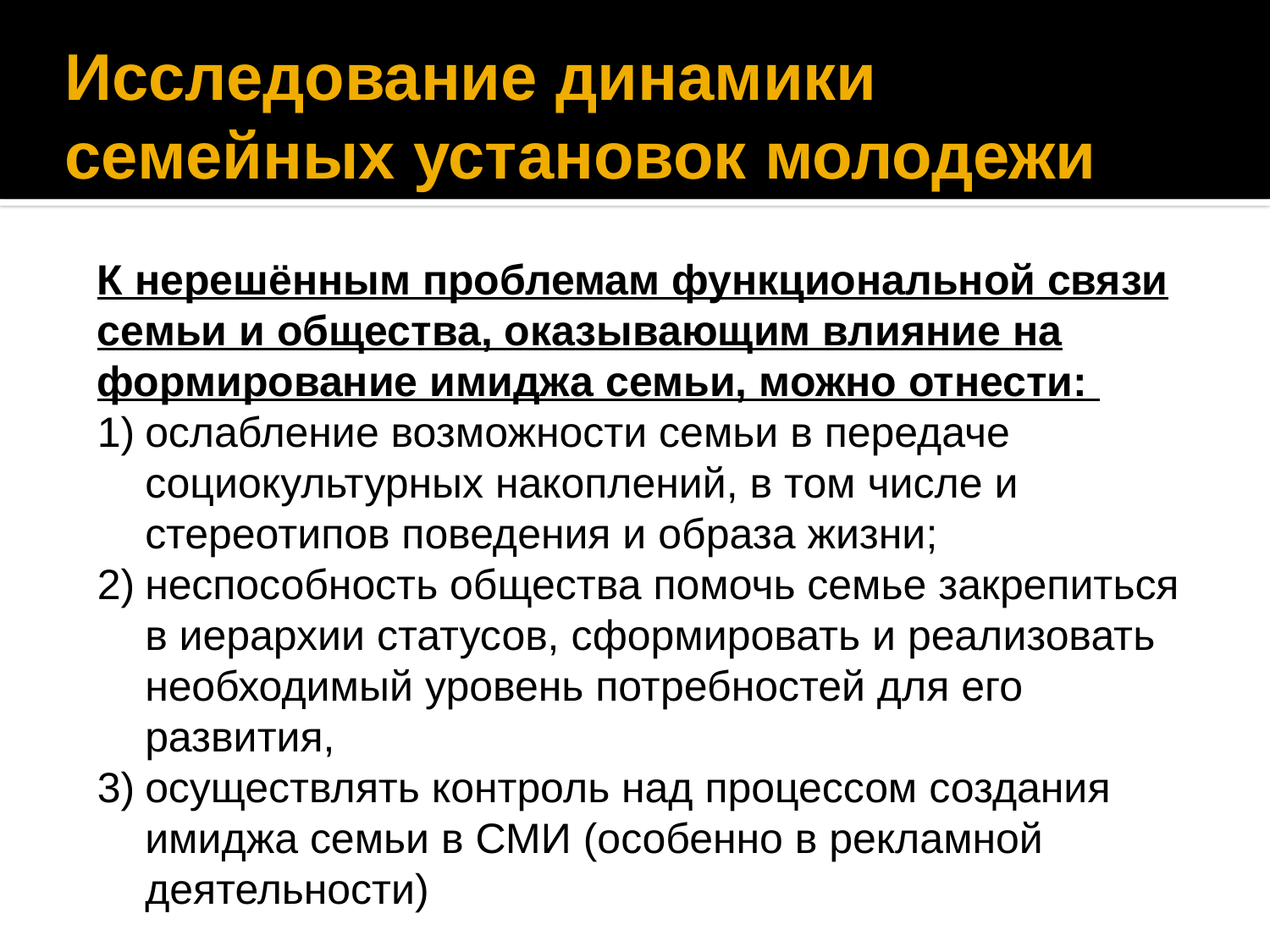

# Исследование динамики семейных установок молодежи
К нерешённым проблемам функциональной связи семьи и общества, оказывающим влияние на формирование имиджа семьи, можно отнести:
ослабление возможности семьи в передаче социокультурных накоплений, в том числе и стереотипов поведения и образа жизни;
неспособность общества помочь семье закрепиться в иерархии статусов, сформировать и реализовать необходимый уровень потребностей для его развития,
осуществлять контроль над процессом создания имиджа семьи в СМИ (особенно в рекламной деятельности)